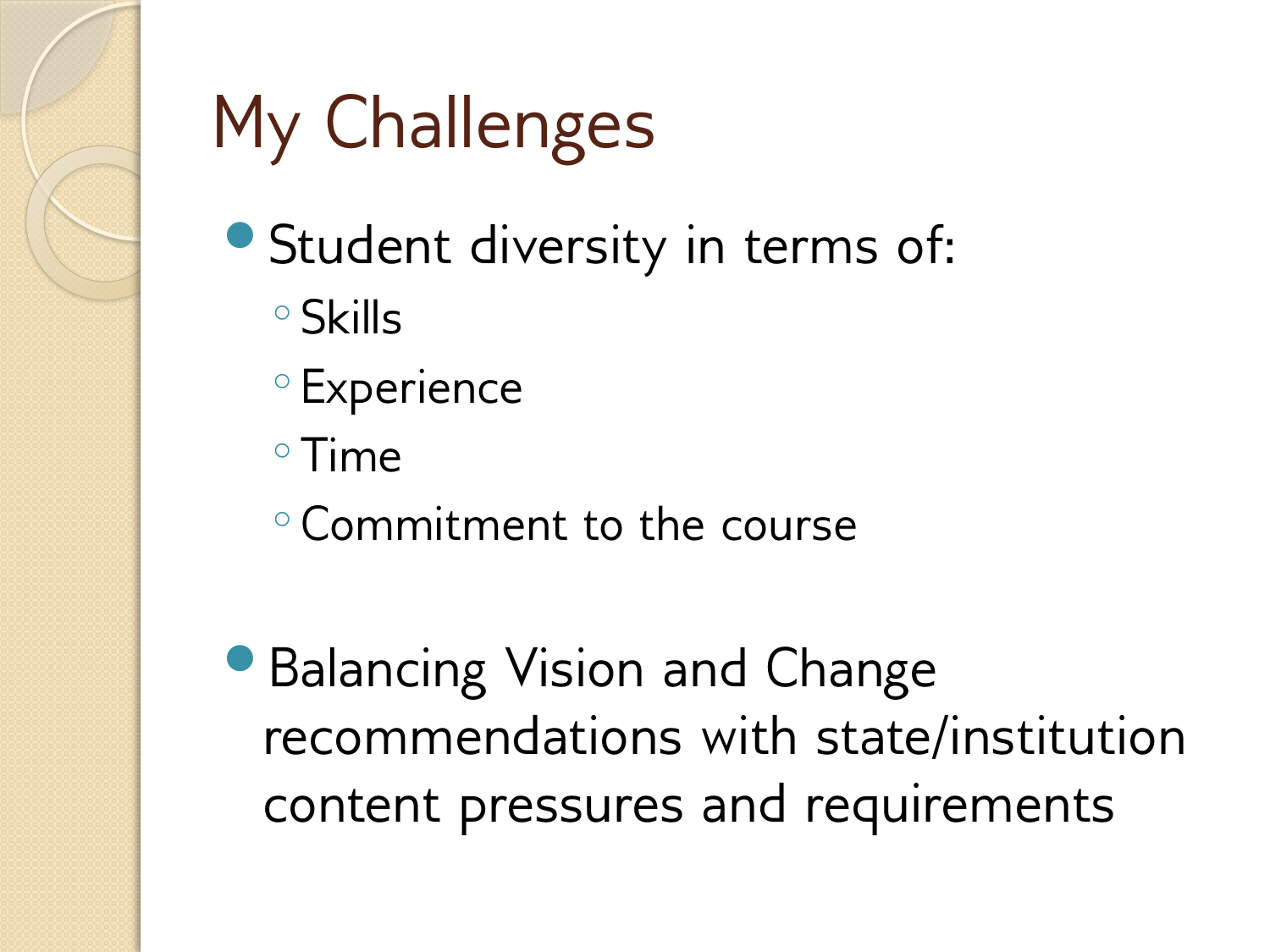

# My Challenges
Student diversity in terms of:
Skills
Experience
Time
Commitment to the course

Balancing Vision and Change recommendations with state/institution content pressures and requirements